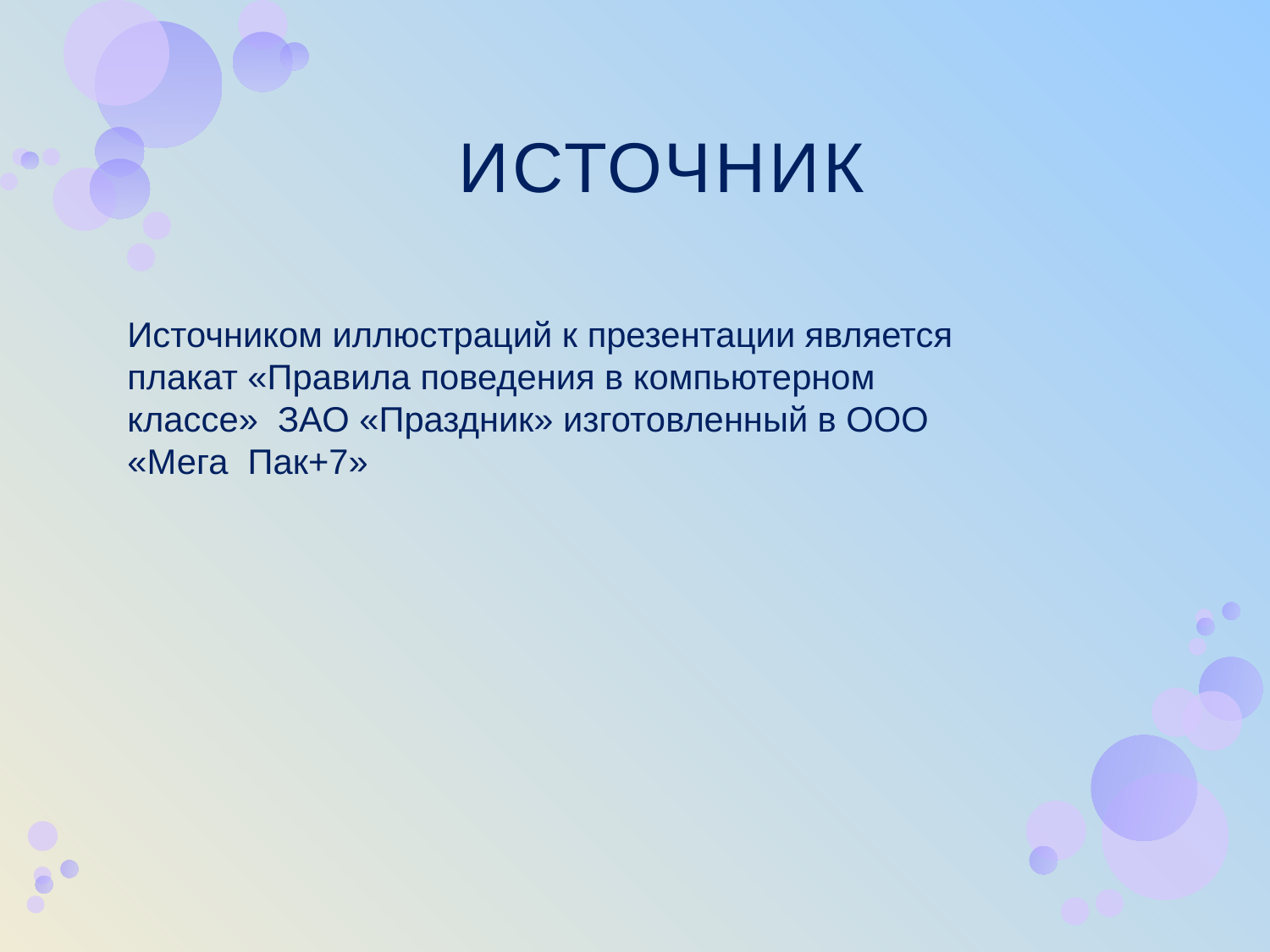

# ИСТОЧНИК
Источником иллюстраций к презентации является плакат «Правила поведения в компьютерном классе»  ЗАО «Праздник» изготовленный в ООО «Мега  Пак+7»